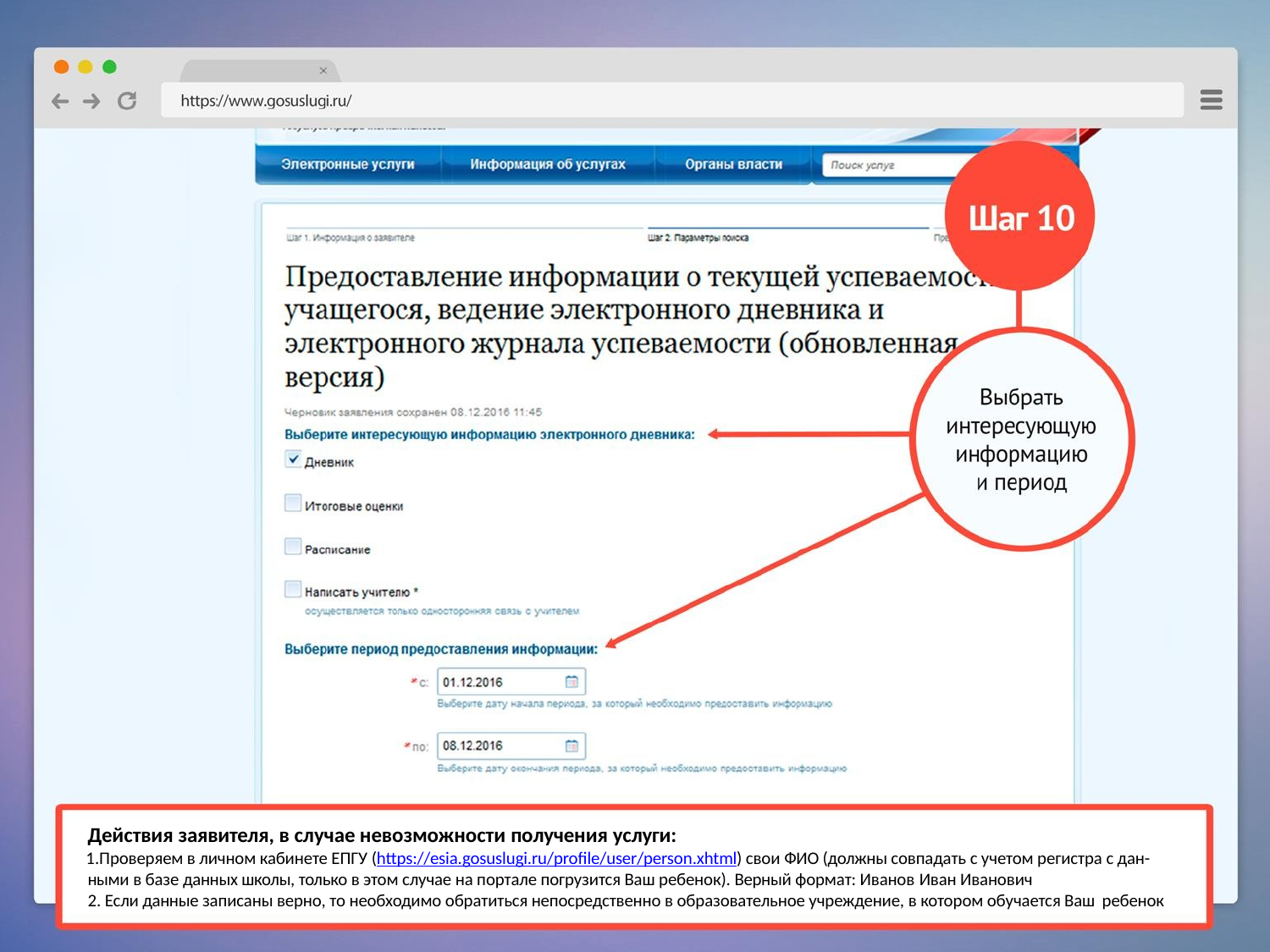

Действия заявителя, в случае невозможности получения услуги:
Проверяем в личном кабинете ЕПГУ (https://esia.gosuslugi.ru/profile/user/person.xhtml) свои ФИО (должны совпадать с учетом регистра с дан-  ными в базе данных школы, только в этом случае на портале погрузится Ваш ребенок). Верный формат: Иванов Иван Иванович
Если данные записаны верно, то необходимо обратиться непосредственно в образовательное учреждение, в котором обучается Ваш ребенок